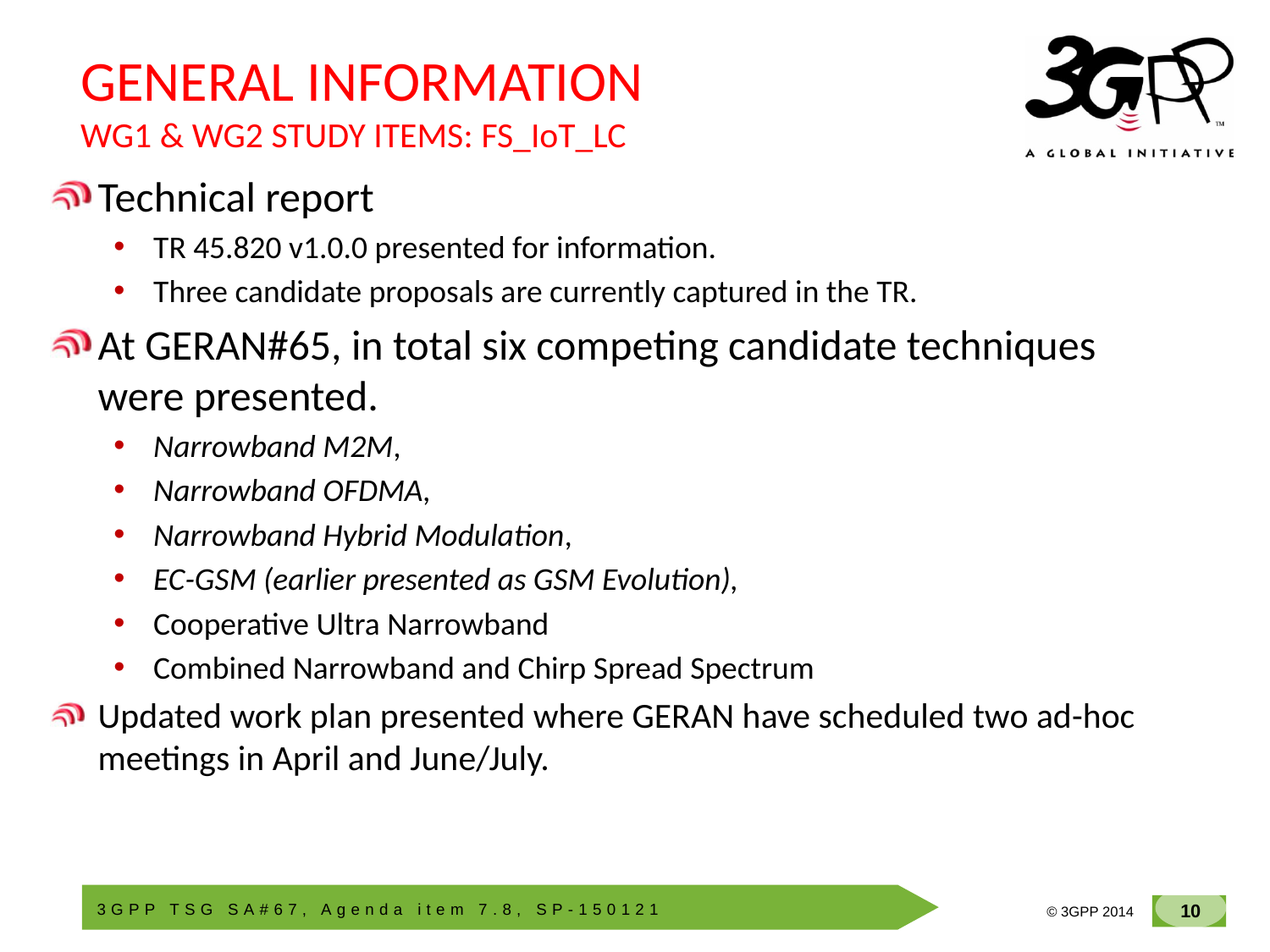

# GENERAL INFORMATION WG1 & WG2 STUDY ITEMS: FS_IoT_LC
Technical report
TR 45.820 v1.0.0 presented for information.
Three candidate proposals are currently captured in the TR.
At GERAN#65, in total six competing candidate techniques were presented.
Narrowband M2M,
Narrowband OFDMA,
Narrowband Hybrid Modulation,
EC-GSM (earlier presented as GSM Evolution),
Cooperative Ultra Narrowband
Combined Narrowband and Chirp Spread Spectrum
Updated work plan presented where GERAN have scheduled two ad-hoc meetings in April and June/July.